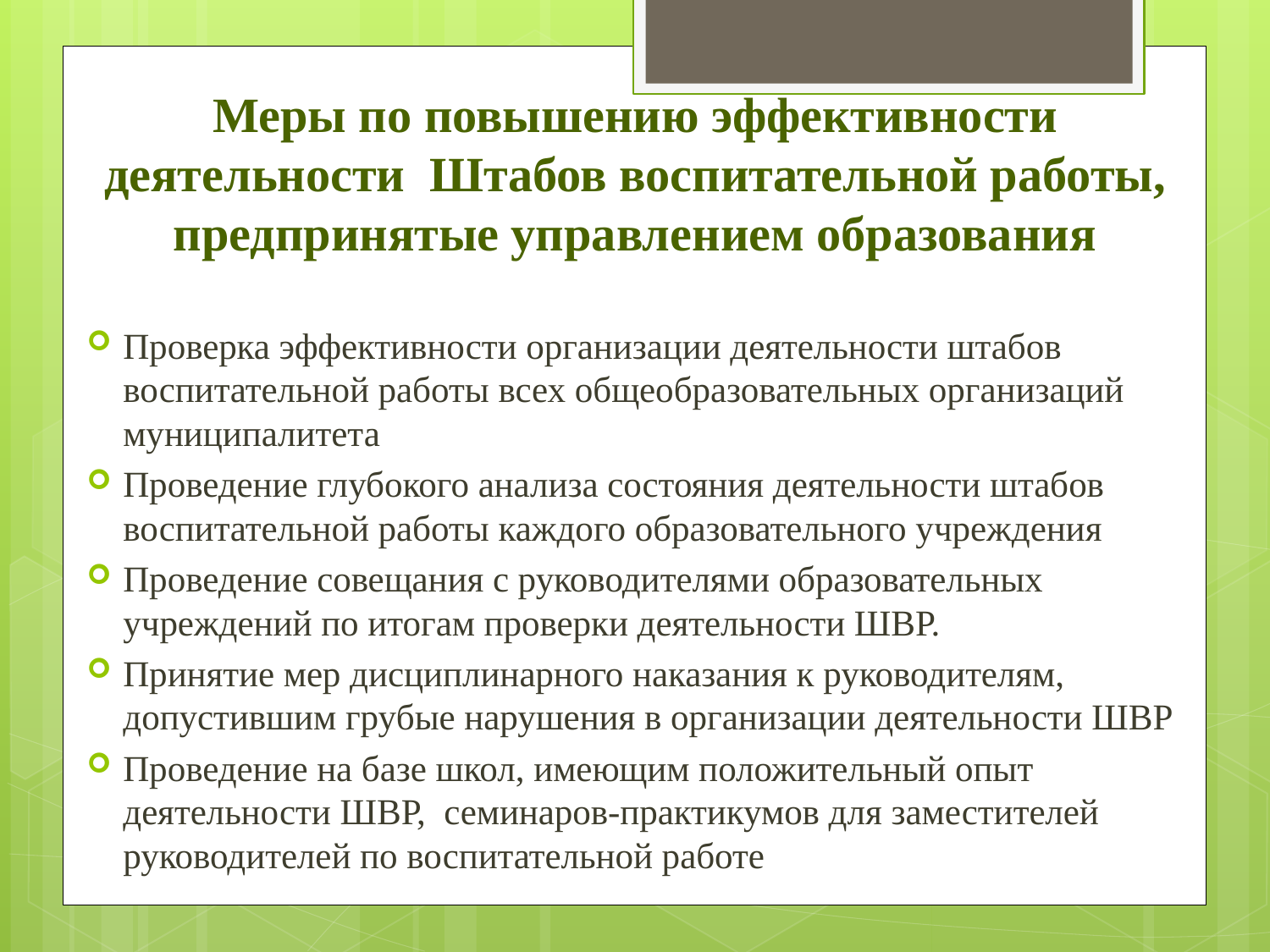

# Меры по повышению эффективности деятельности  Штабов воспитательной работы, предпринятые управлением образования
Проверка эффективности организации деятельности штабов воспитательной работы всех общеобразовательных организаций муниципалитета
Проведение глубокого анализа состояния деятельности штабов воспитательной работы каждого образовательного учреждения
Проведение совещания с руководителями образовательных учреждений по итогам проверки деятельности ШВР.
Принятие мер дисциплинарного наказания к руководителям, допустившим грубые нарушения в организации деятельности ШВР
Проведение на базе школ, имеющим положительный опыт деятельности ШВР,  семинаров-практикумов для заместителей руководителей по воспитательной работе